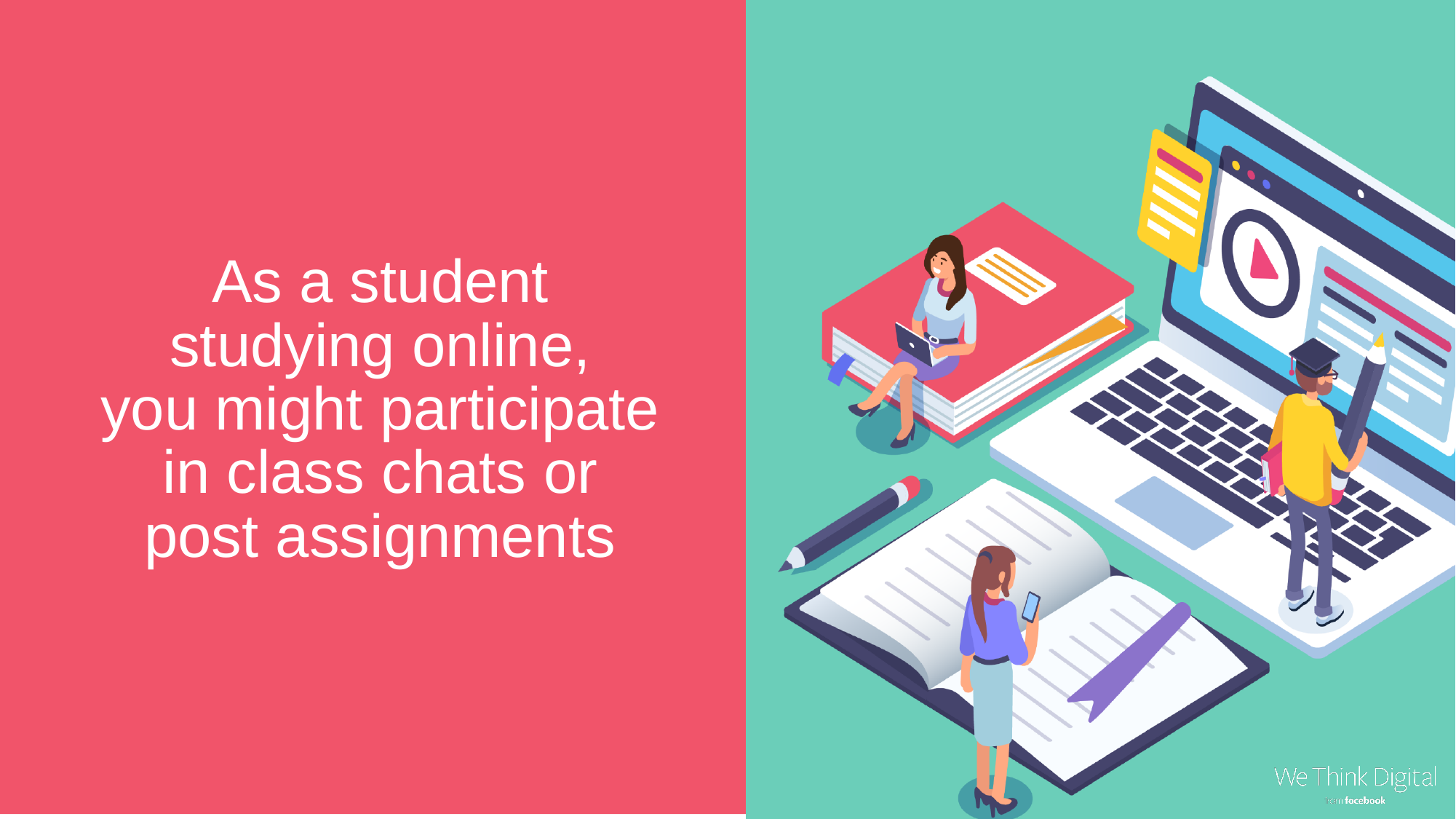

As a student
studying online,
you might participate
in class chats or
post assignments